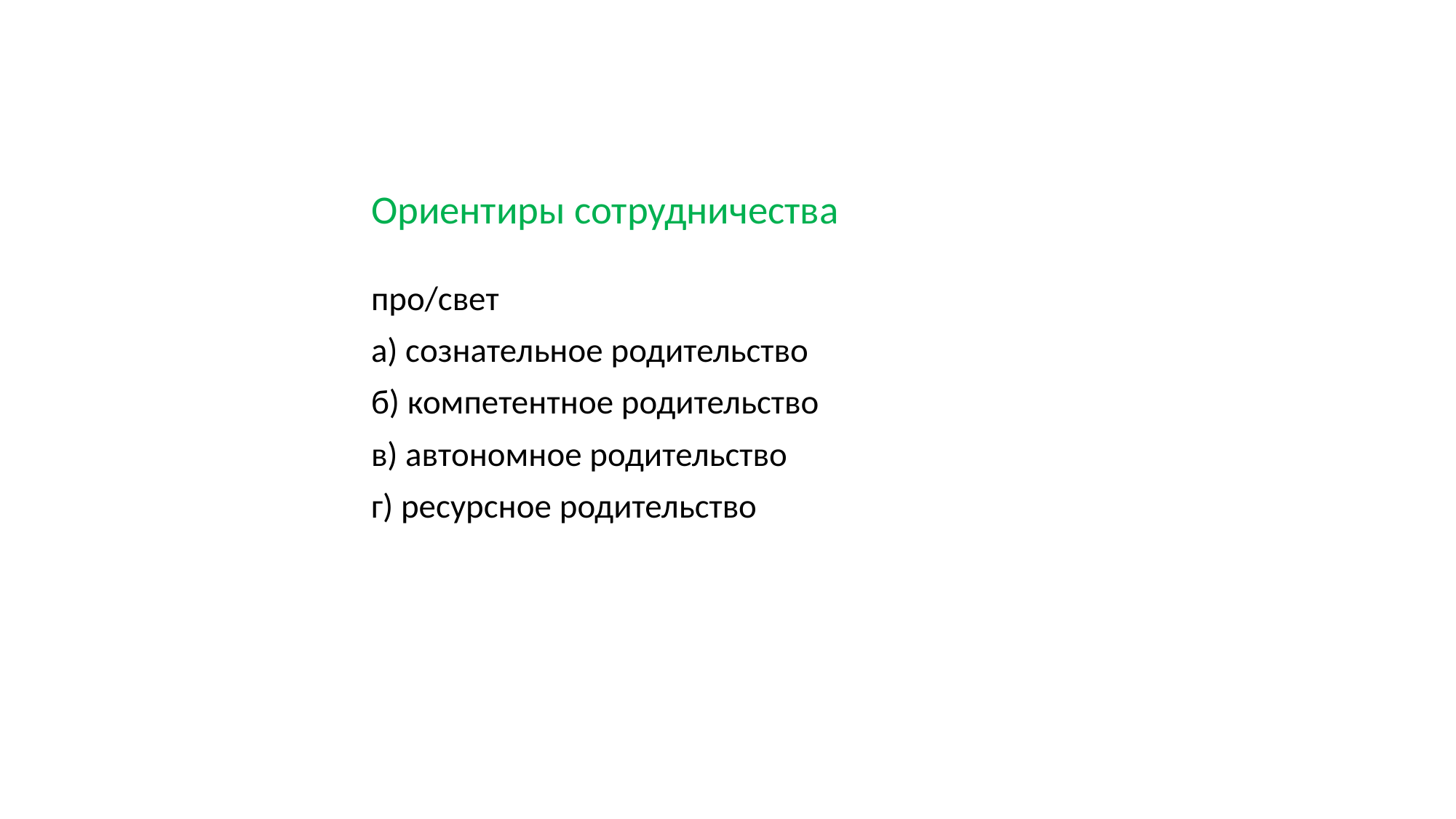

# Ориентиры сотрудничества
про/свет
а) сознательное родительство
б) компетентное родительство
в) автономное родительство
г) ресурсное родительство